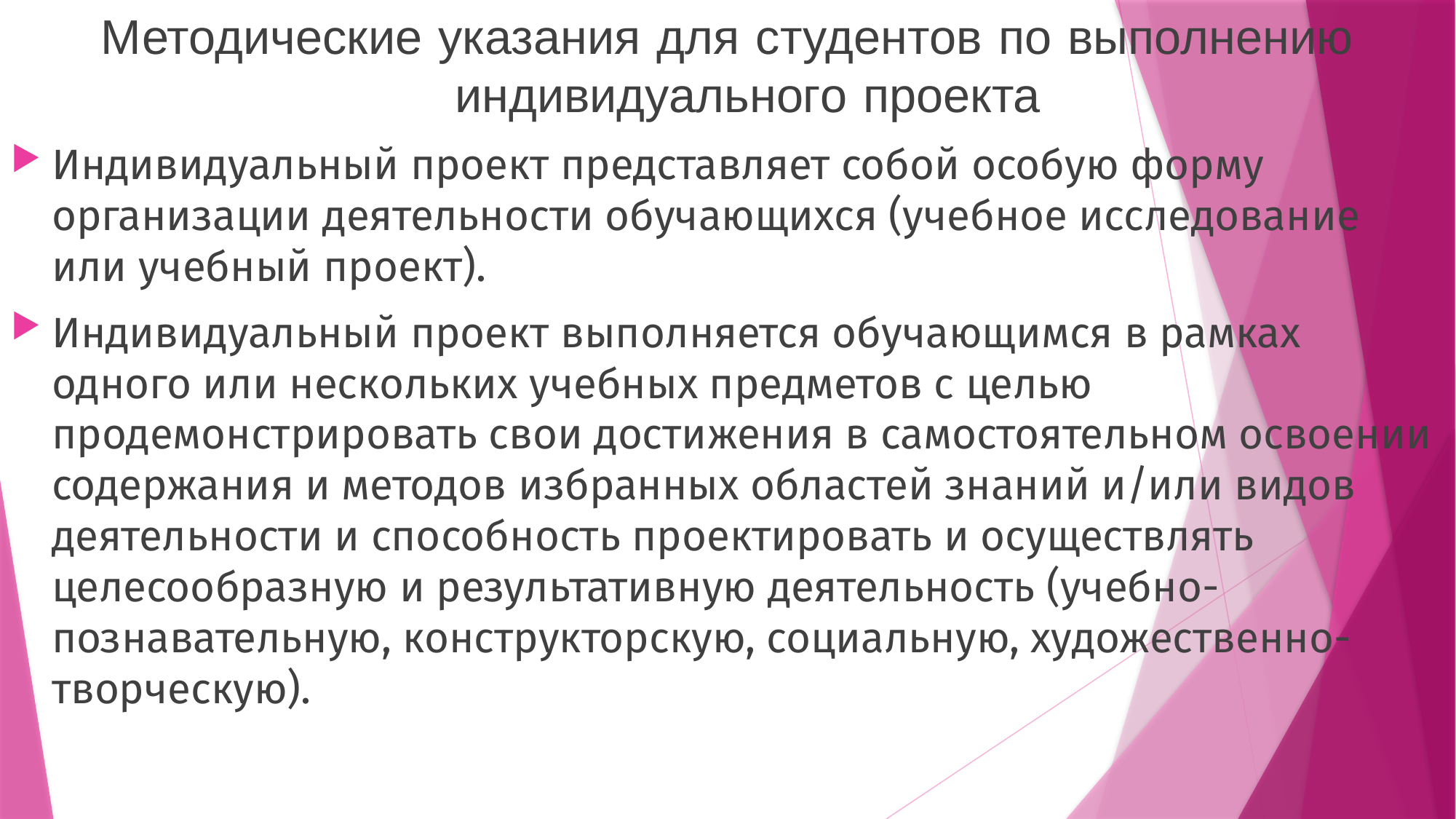

Методические указания для студентов по выполнению индивидуального проекта
Индивидуальный проект представляет собой особую форму организации деятельности обучающихся (учебное исследование или учебный проект).
Индивидуальный проект выполняется обучающимся в рамках одного или нескольких учебных предметов с целью продемонстрировать свои достижения в самостоятельном освоении содержания и методов избранных областей знаний и/или видов деятельности и способность проектировать и осуществлять целесообразную и результативную деятельность (учебно-познавательную, конструкторскую, социальную, художественно-творческую).